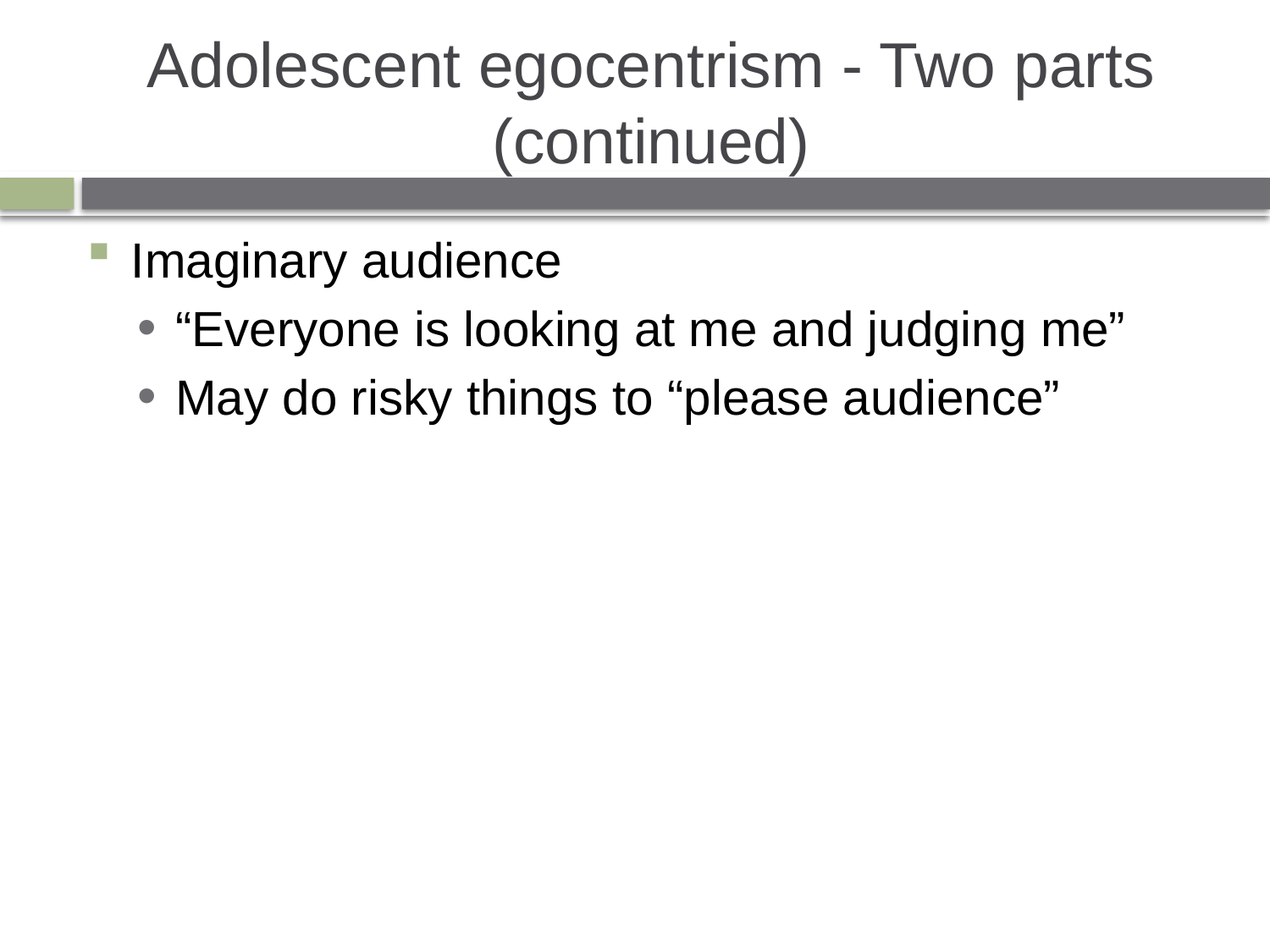

# Adolescent egocentrism - Two parts (continued)
Imaginary audience
“Everyone is looking at me and judging me”
May do risky things to “please audience”